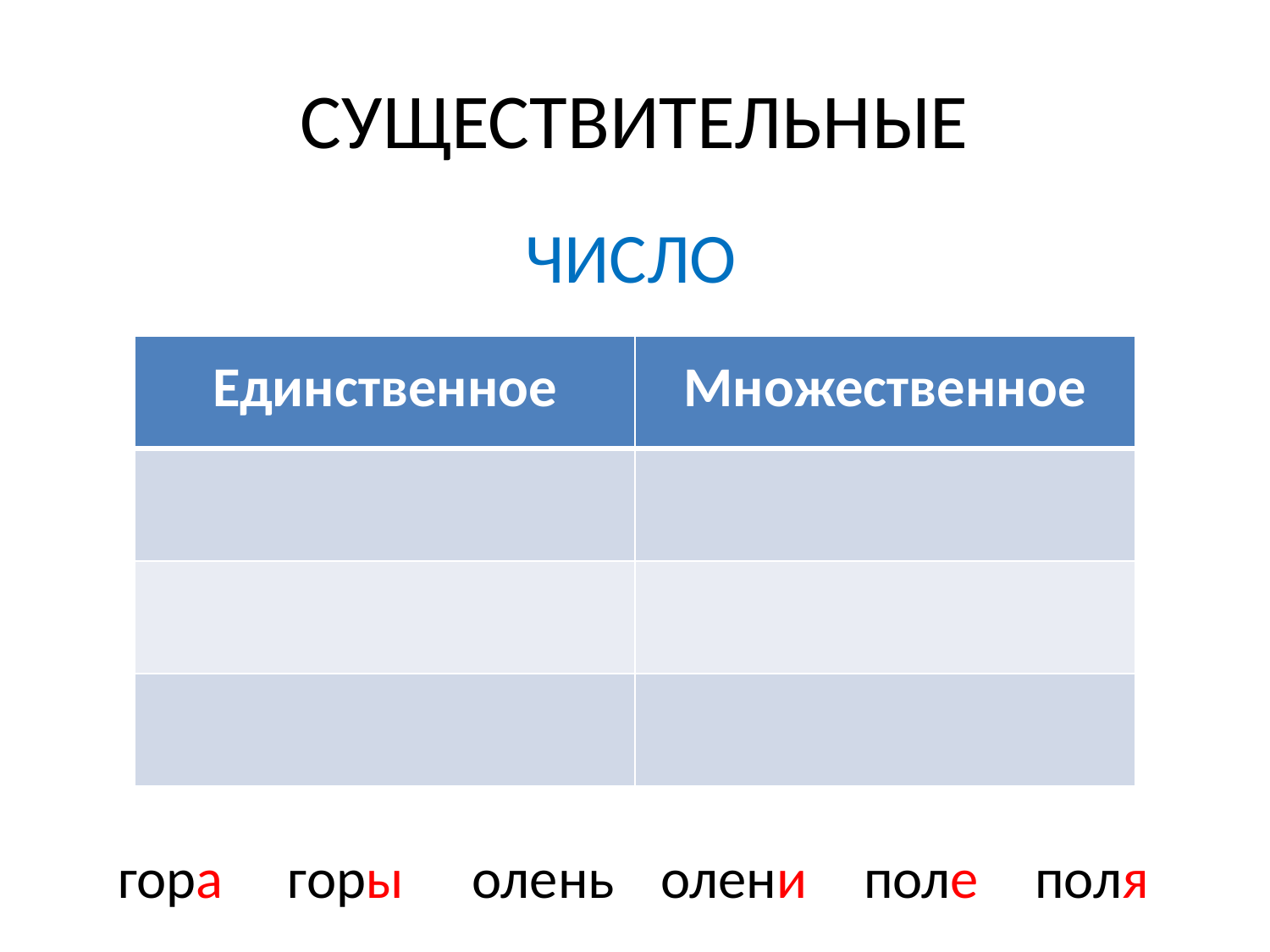

# СУЩЕСТВИТЕЛЬНЫЕ
ЧИСЛО

| Единственное | Множественное |
| --- | --- |
|  |  |
|  |  |
|  |  |
гора
горы
олень
олени
поле
поля